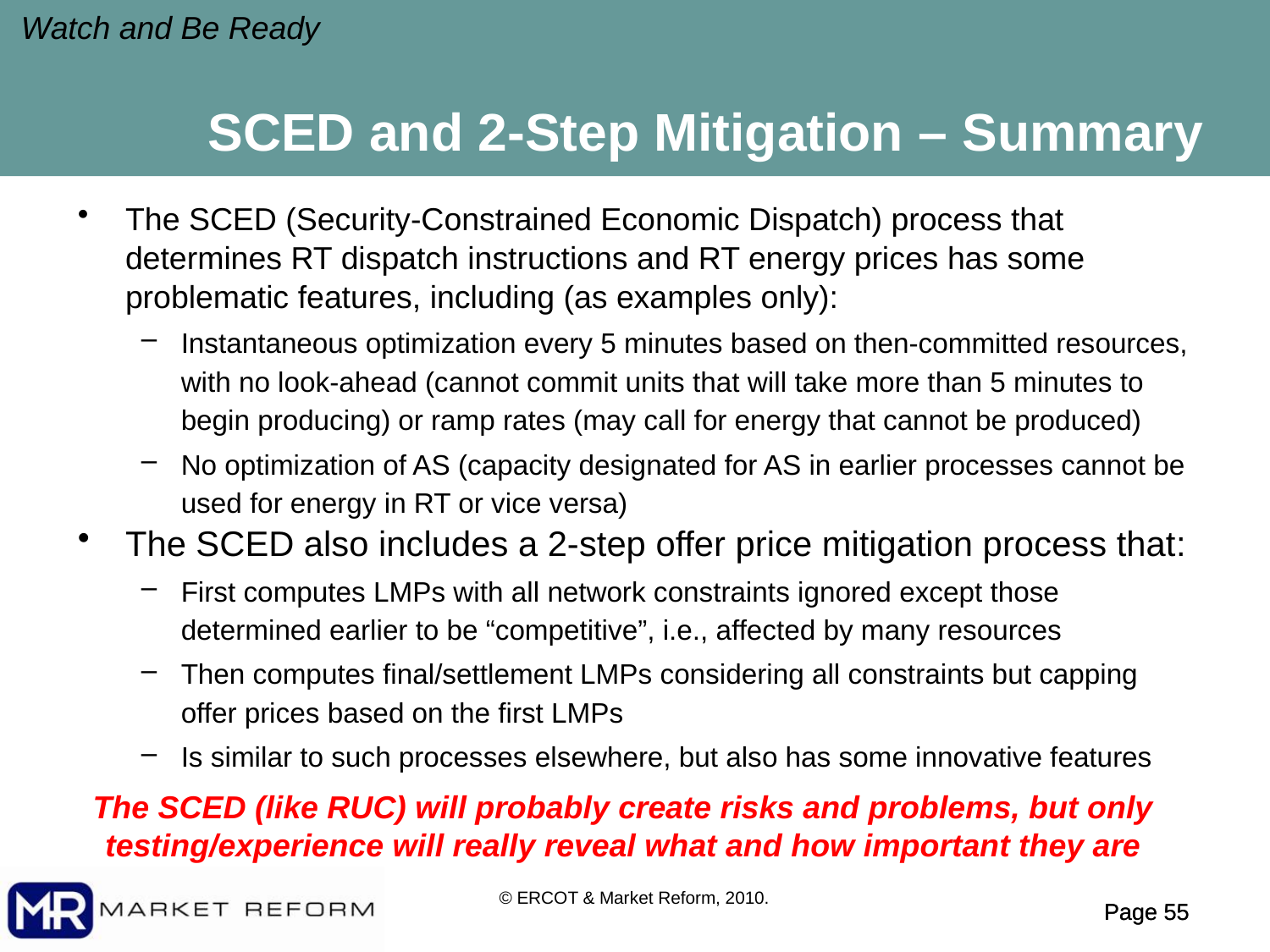

Watch and Be Ready
SCED and 2-Step Mitigation – Summary
The SCED (Security-Constrained Economic Dispatch) process that determines RT dispatch instructions and RT energy prices has some problematic features, including (as examples only):
Instantaneous optimization every 5 minutes based on then-committed resources, with no look-ahead (cannot commit units that will take more than 5 minutes to begin producing) or ramp rates (may call for energy that cannot be produced)
No optimization of AS (capacity designated for AS in earlier processes cannot be used for energy in RT or vice versa)
The SCED also includes a 2-step offer price mitigation process that:
First computes LMPs with all network constraints ignored except those determined earlier to be “competitive”, i.e., affected by many resources
Then computes final/settlement LMPs considering all constraints but capping offer prices based on the first LMPs
Is similar to such processes elsewhere, but also has some innovative features
The SCED (like RUC) will probably create risks and problems, but only testing/experience will really reveal what and how important they are
© ERCOT & Market Reform, 2010.
Page 55
Page 55